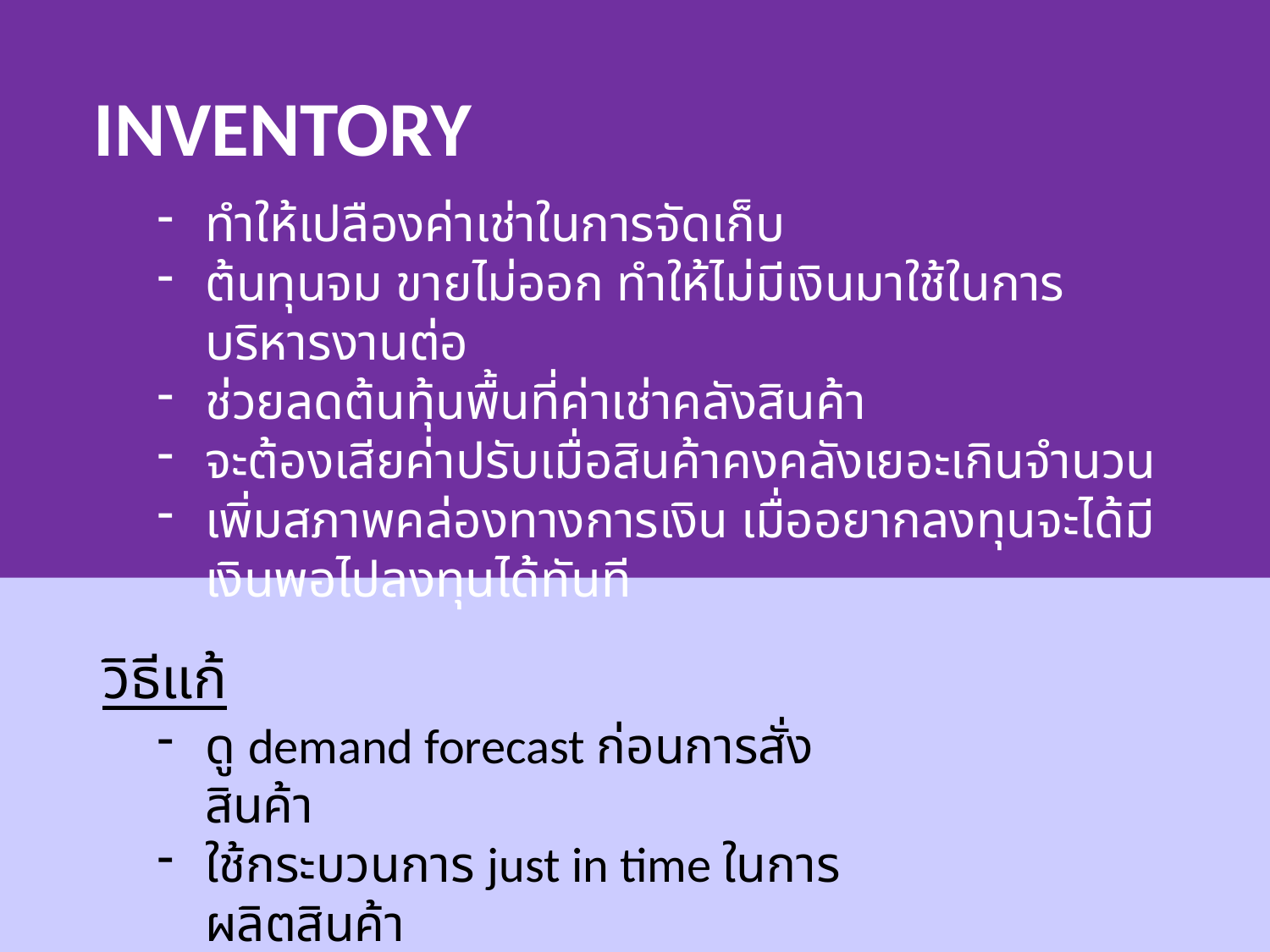

INVENTORY
ทำให้เปลืองค่าเช่าในการจัดเก็บ
ต้นทุนจม ขายไม่ออก ทำให้ไม่มีเงินมาใช้ในการบริหารงานต่อ
ช่วยลดต้นทุ้นพื้นที่ค่าเช่าคลังสินค้า
จะต้องเสียค่าปรับเมื่อสินค้าคงคลังเยอะเกินจำนวน
เพิ่มสภาพคล่องทางการเงิน เมื่ออยากลงทุนจะได้มีเงินพอไปลงทุนได้ทันที

วิธีแก้

ดู demand forecast ก่อนการสั่งสินค้า
ใช้กระบวนการ just in time ในการผลิตสินค้า